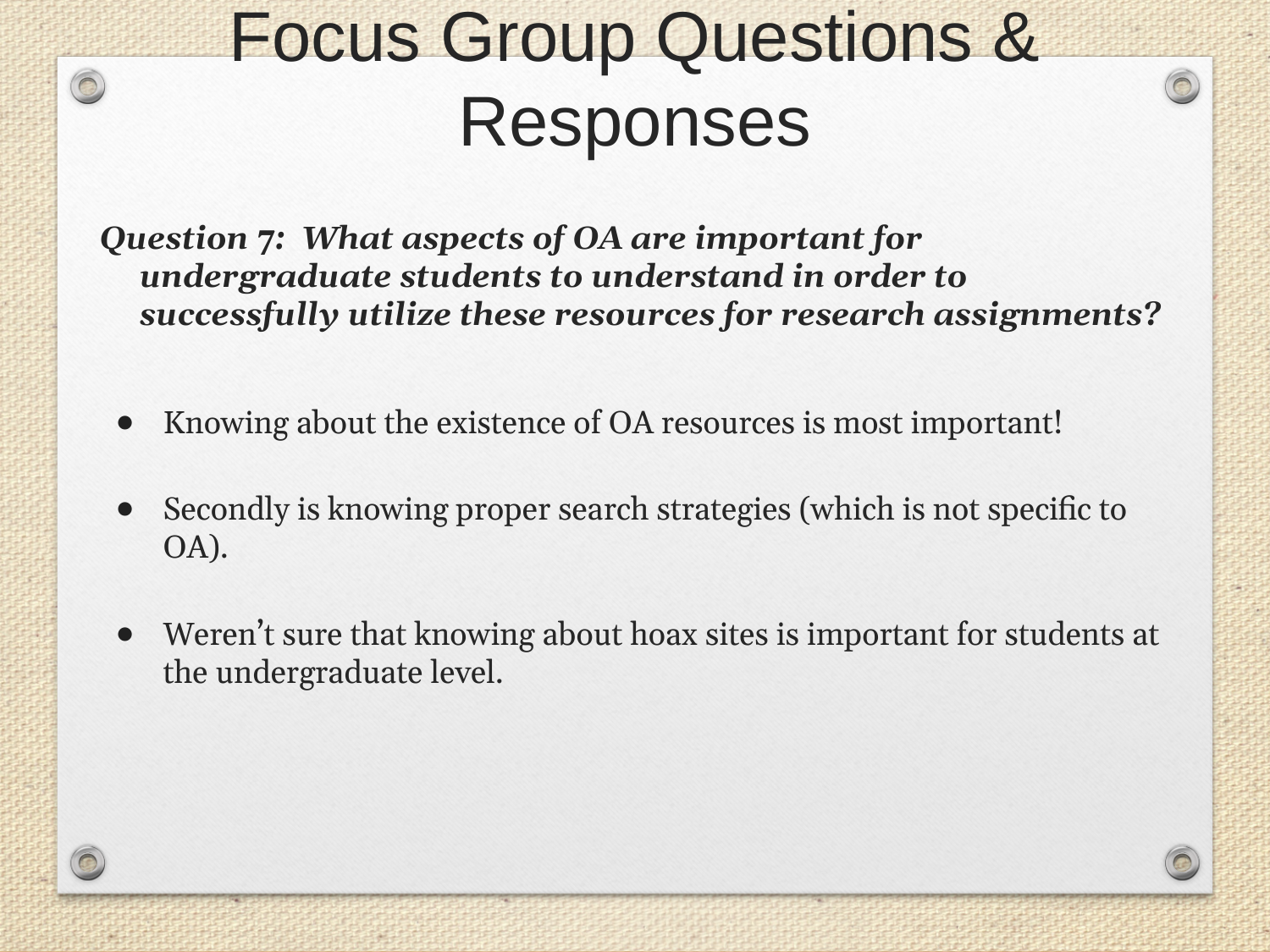

# Focus Group Questions & Responses
Question 7:  What aspects of OA are important for undergraduate students to understand in order to successfully utilize these resources for research assignments?

Knowing about the existence of OA resources is most important!
Secondly is knowing proper search strategies (which is not specific to OA).
Weren’t sure that knowing about hoax sites is important for students at the undergraduate level.